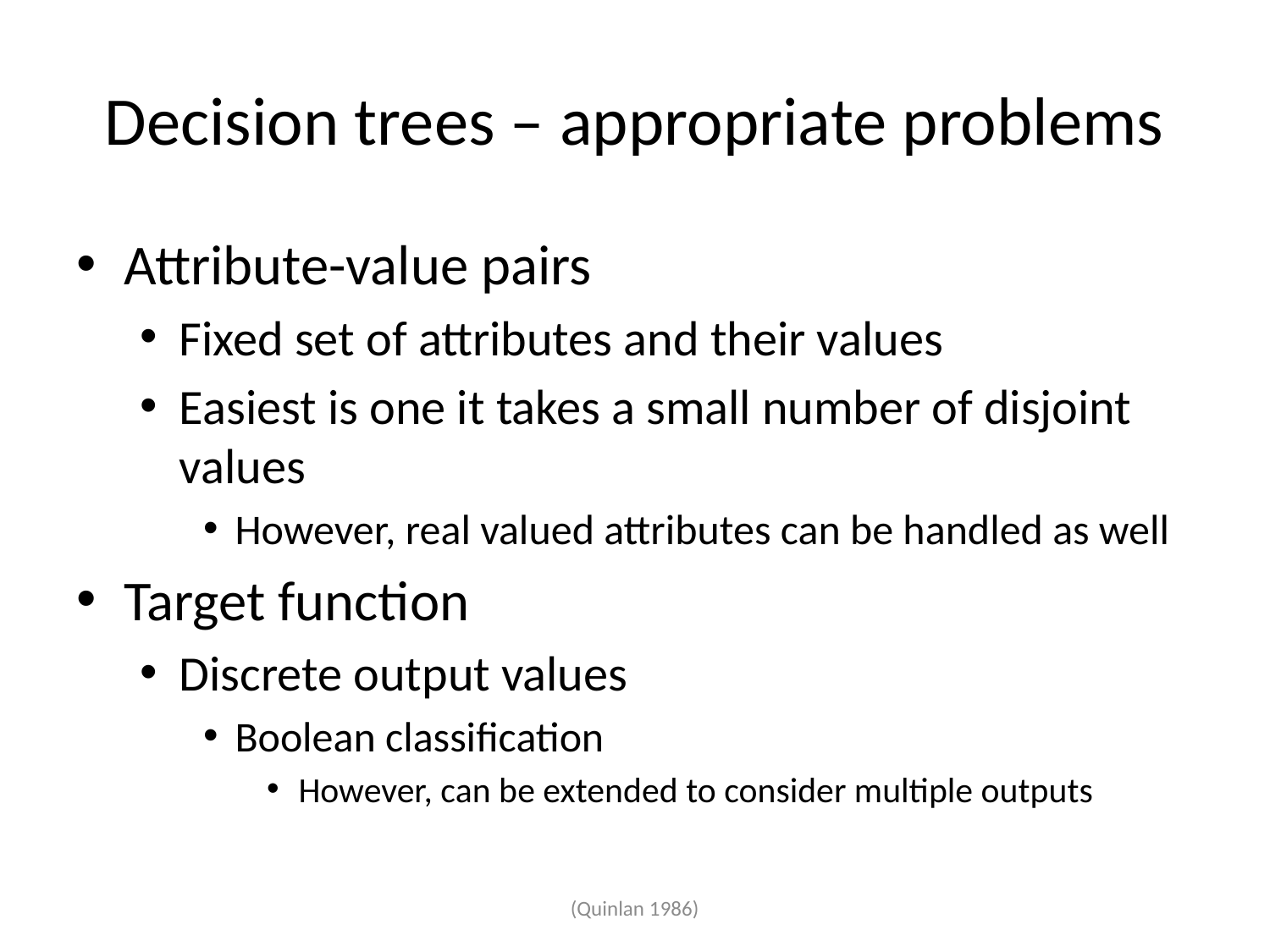

# Decision trees – appropriate problems
Attribute-value pairs
Fixed set of attributes and their values
Easiest is one it takes a small number of disjoint values
However, real valued attributes can be handled as well
Target function
Discrete output values
Boolean classification
However, can be extended to consider multiple outputs
(Quinlan 1986)